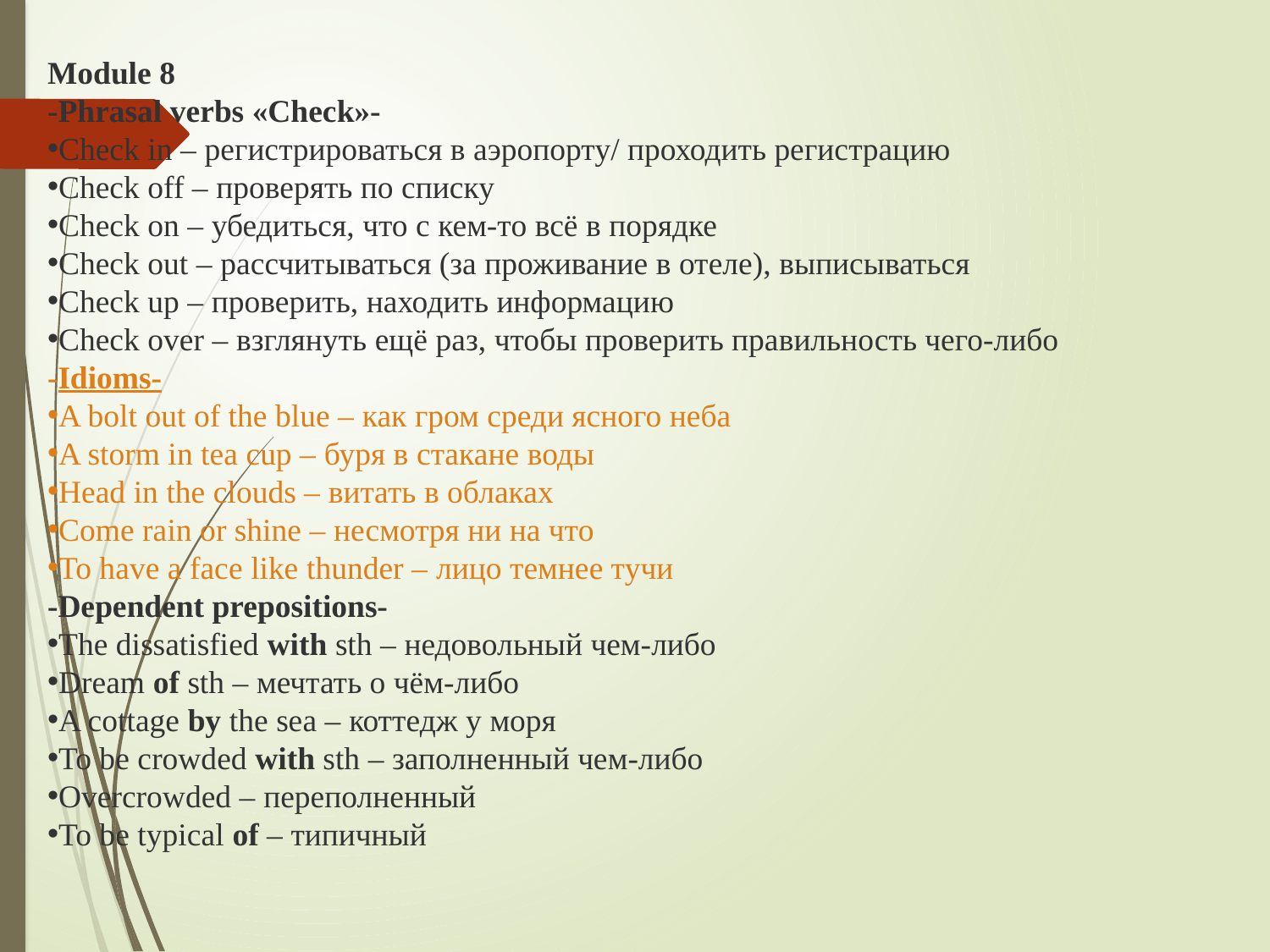

Module 8
-Phrasal verbs «Check»-
Check in – регистрироваться в аэропорту/ проходить регистрацию
Check off – проверять по списку
Check on – убедиться, что с кем-то всё в порядке
Check out – рассчитываться (за проживание в отеле), выписываться
Check up – проверить, находить информацию
Check over – взглянуть ещё раз, чтобы проверить правильность чего-либо
-Idioms-
A bolt out of the blue – как гром среди ясного неба
A storm in tea cup – буря в стакане воды
Head in the clouds – витать в облаках
Come rain or shine – несмотря ни на что
To have a face like thunder – лицо темнее тучи
-Dependent prepositions-
The dissatisfied with sth – недовольный чем-либо
Dream of sth – мечтать о чём-либо
A cottage by the sea – коттедж у моря
To be crowded with sth – заполненный чем-либо
Overcrowded – переполненный
To be typical of – типичный